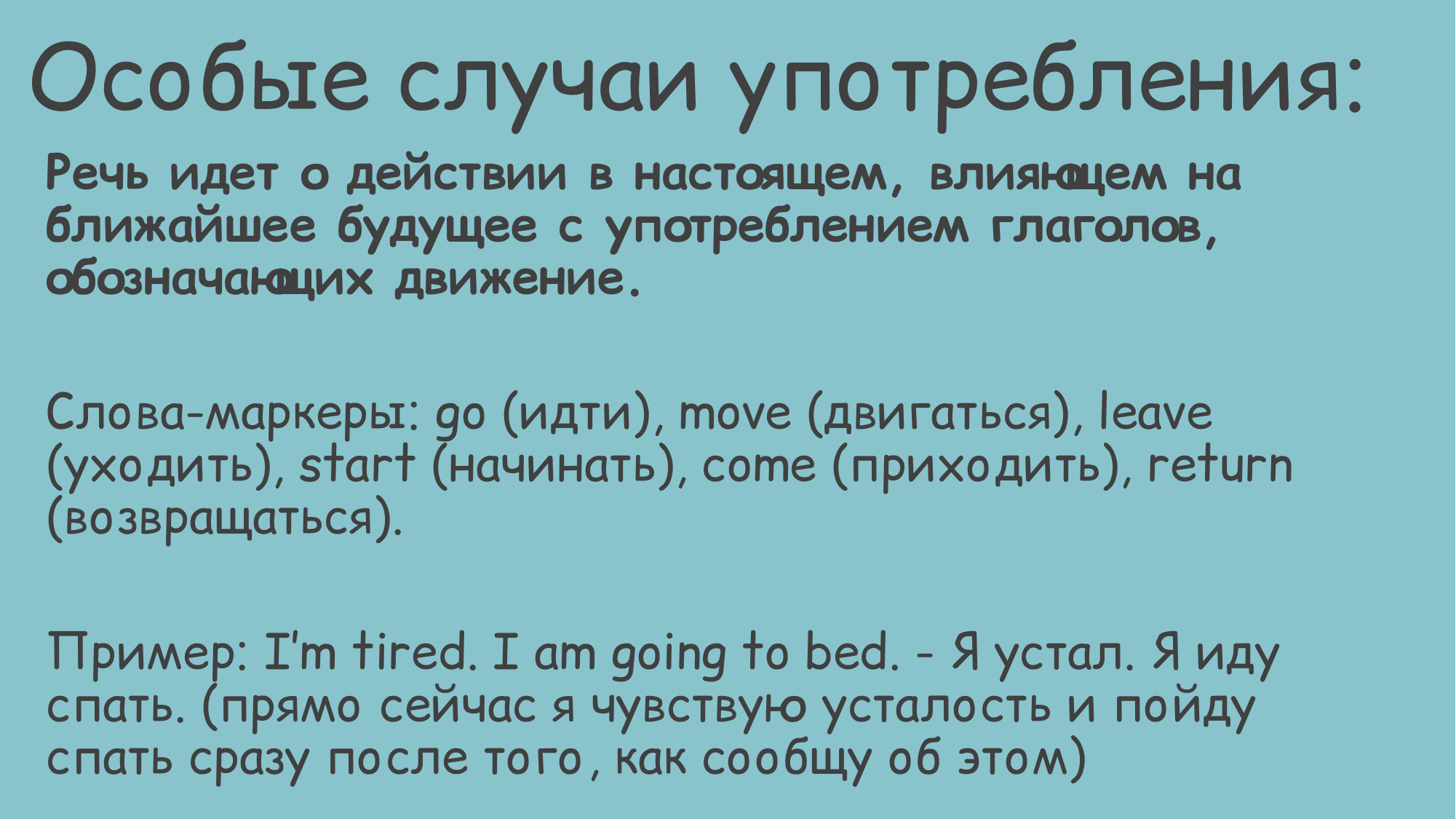

# Особые случаи употребления:
Речь идет о действии в настоящем, влияющем на ближайшее будущее с употреблением глаголов, обозначающих движение.

Слова-маркеры: go (идти), move (двигаться), leave (уходить), start (начинать), come (приходить), return (возвращаться).

Пример: I’m tired. I am going to bed. - Я устал. Я иду спать. (прямо сейчас я чувствую усталость и пойду спать сразу после того, как сообщу об этом)